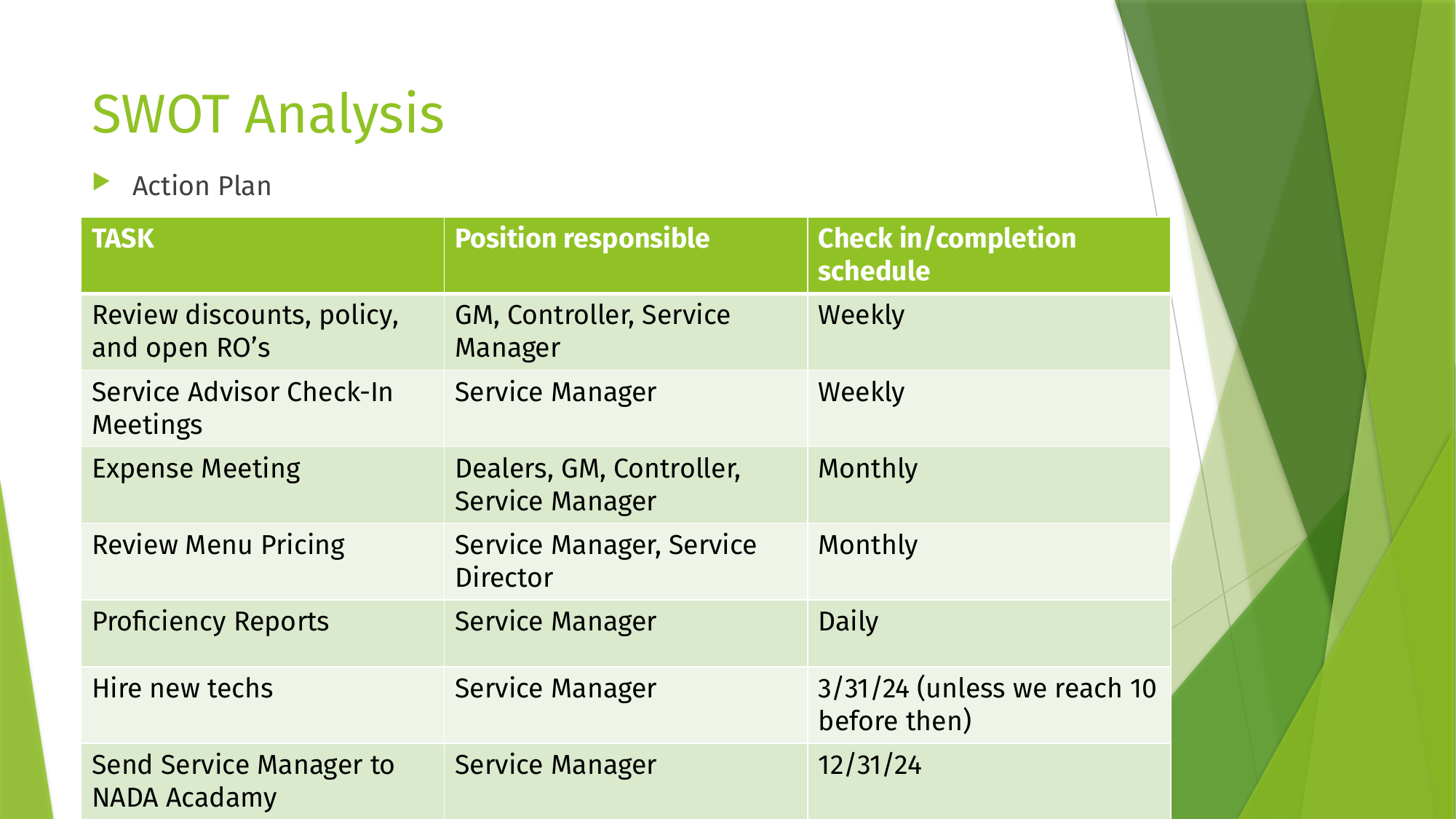

# SWOT Analysis
Action Plan

| TASK | Position responsible | Check in/completion schedule |
| --- | --- | --- |
| Review discounts, policy, and open RO’s | GM, Controller, Service Manager | Weekly |
| Service Advisor Check-In Meetings | Service Manager | Weekly |
| Expense Meeting | Dealers, GM, Controller, Service Manager | Monthly |
| Review Menu Pricing | Service Manager, Service Director | Monthly |
| Proficiency Reports | Service Manager | Daily |
| Hire new techs | Service Manager | 3/31/24 (unless we reach 10 before then) |
| Send Service Manager to NADA Acadamy | Service Manager | 12/31/24 |